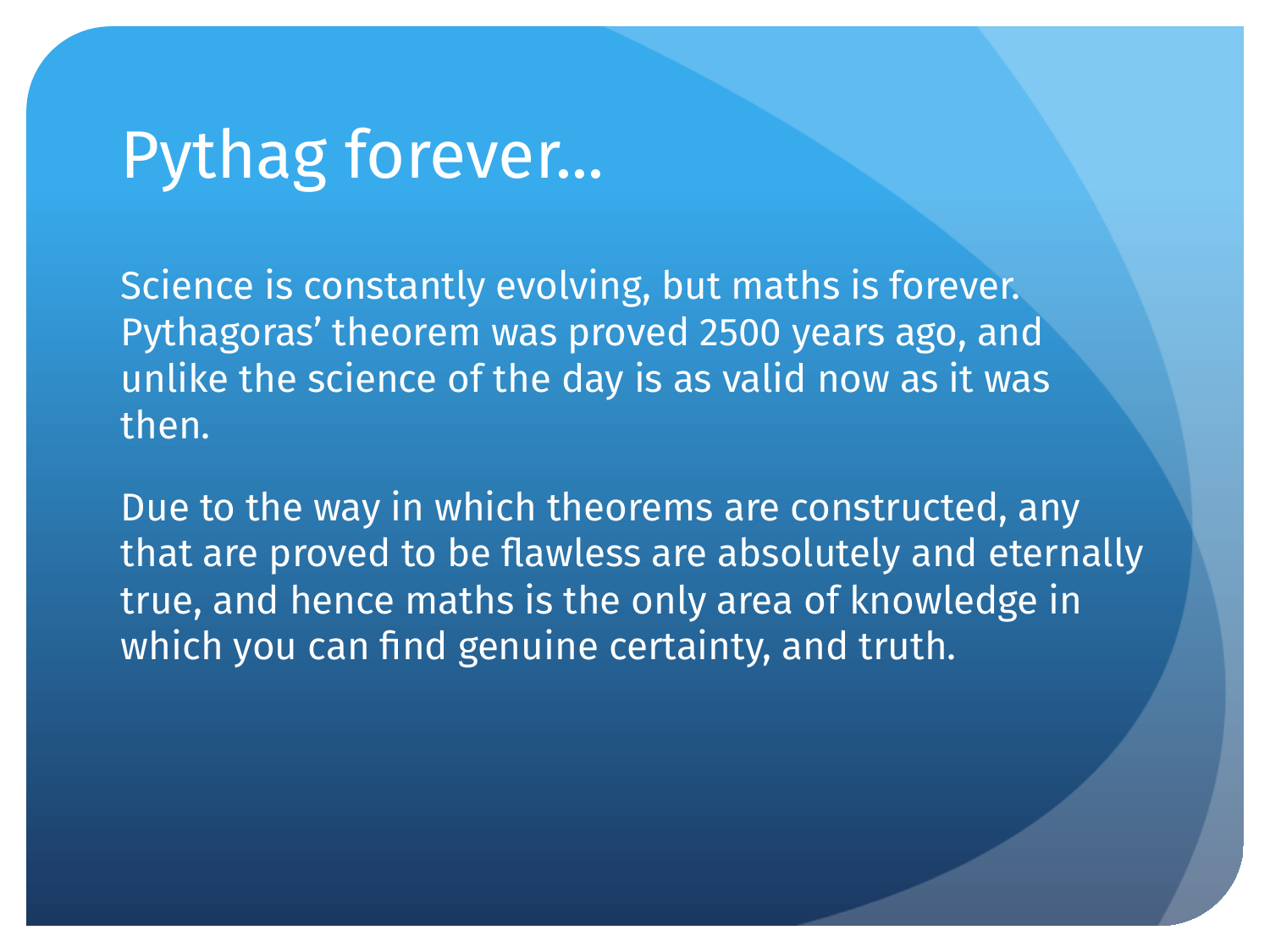

# Pythag forever...
Science is constantly evolving, but maths is forever.  Pythagoras’ theorem was proved 2500 years ago, and unlike the science of the day is as valid now as it was then.
Due to the way in which theorems are constructed, any that are proved to be flawless are absolutely and eternally true, and hence maths is the only area of knowledge in which you can find genuine certainty, and truth.